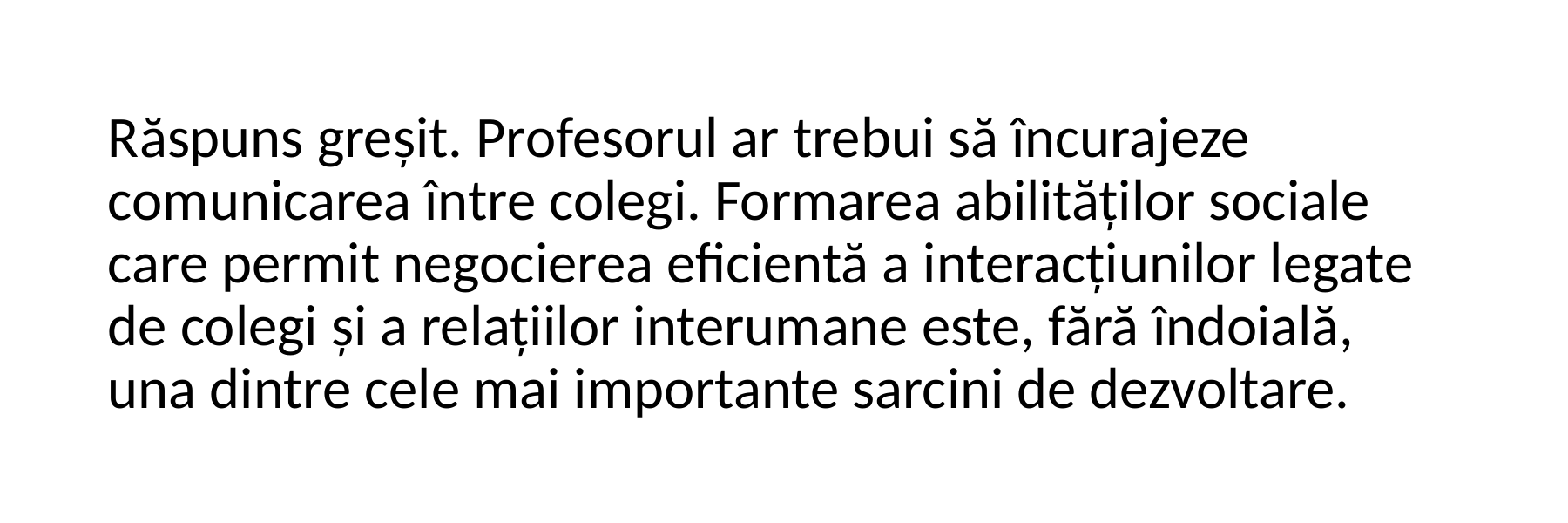

Răspuns greșit. Profesorul ar trebui să încurajeze comunicarea între colegi. Formarea abilităților sociale care permit negocierea eficientă a interacțiunilor legate de colegi și a relațiilor interumane este, fără îndoială, una dintre cele mai importante sarcini de dezvoltare.